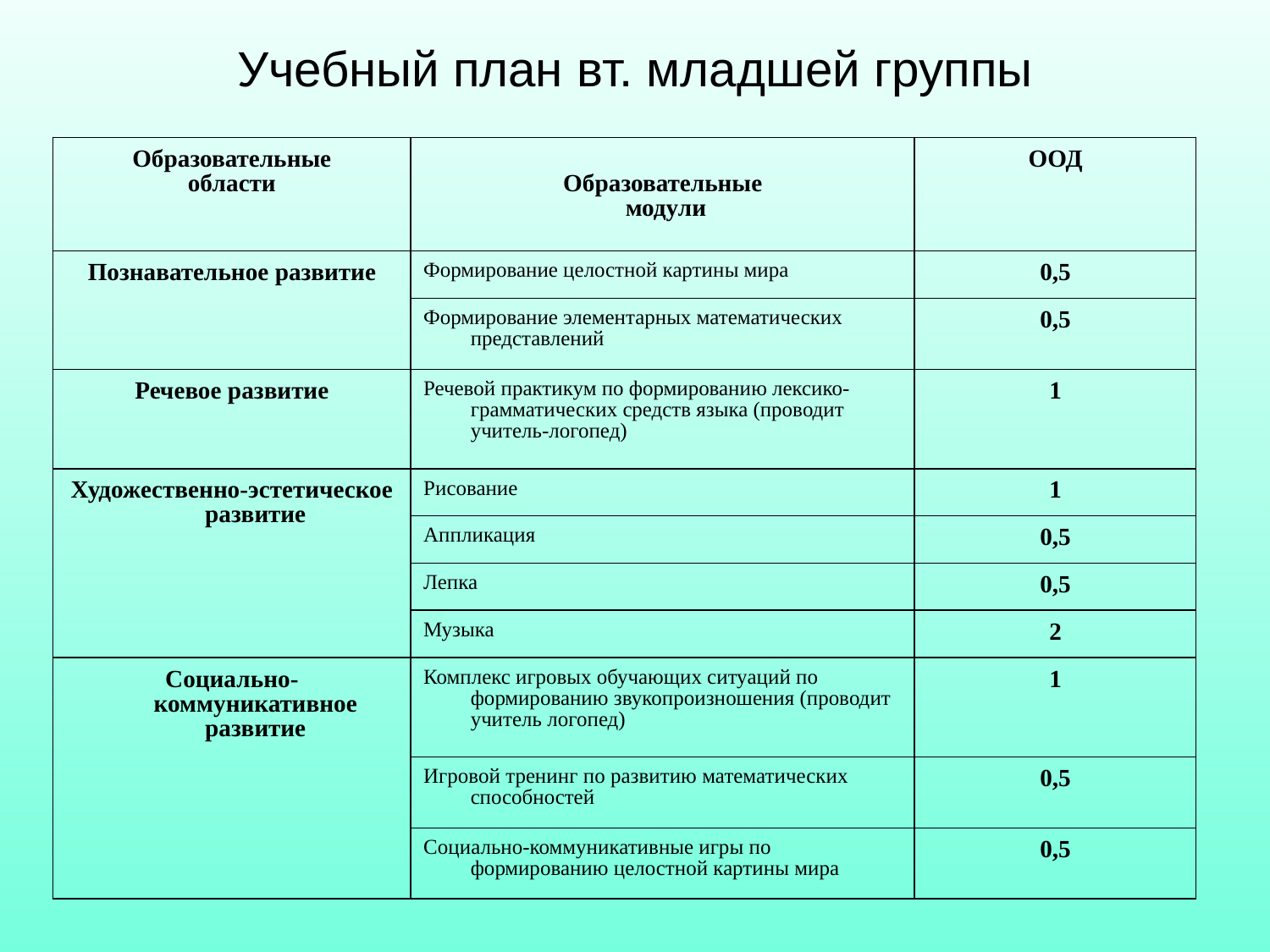

Учебный план вт. младшей группы
| Образовательные области | Образовательные модули | ООД |
| --- | --- | --- |
| Познавательное развитие | Формирование целостной картины мира | 0,5 |
|  | Формирование элементарных математических представлений | 0,5 |
| Речевое развитие | Речевой практикум по формированию лексико-грамматических средств языка (проводит учитель-логопед) | 1 |
| Художественно-эстетическое развитие | Рисование | 1 |
|  | Аппликация | 0,5 |
|  | Лепка | 0,5 |
|  | Музыка | 2 |
| Социально-коммуникативное развитие | Комплекс игровых обучающих ситуаций по формированию звукопроизношения (проводит учитель логопед) | 1 |
|  | Игровой тренинг по развитию математических способностей | 0,5 |
|  | Социально-коммуникативные игры по формированию целостной картины мира | 0,5 |